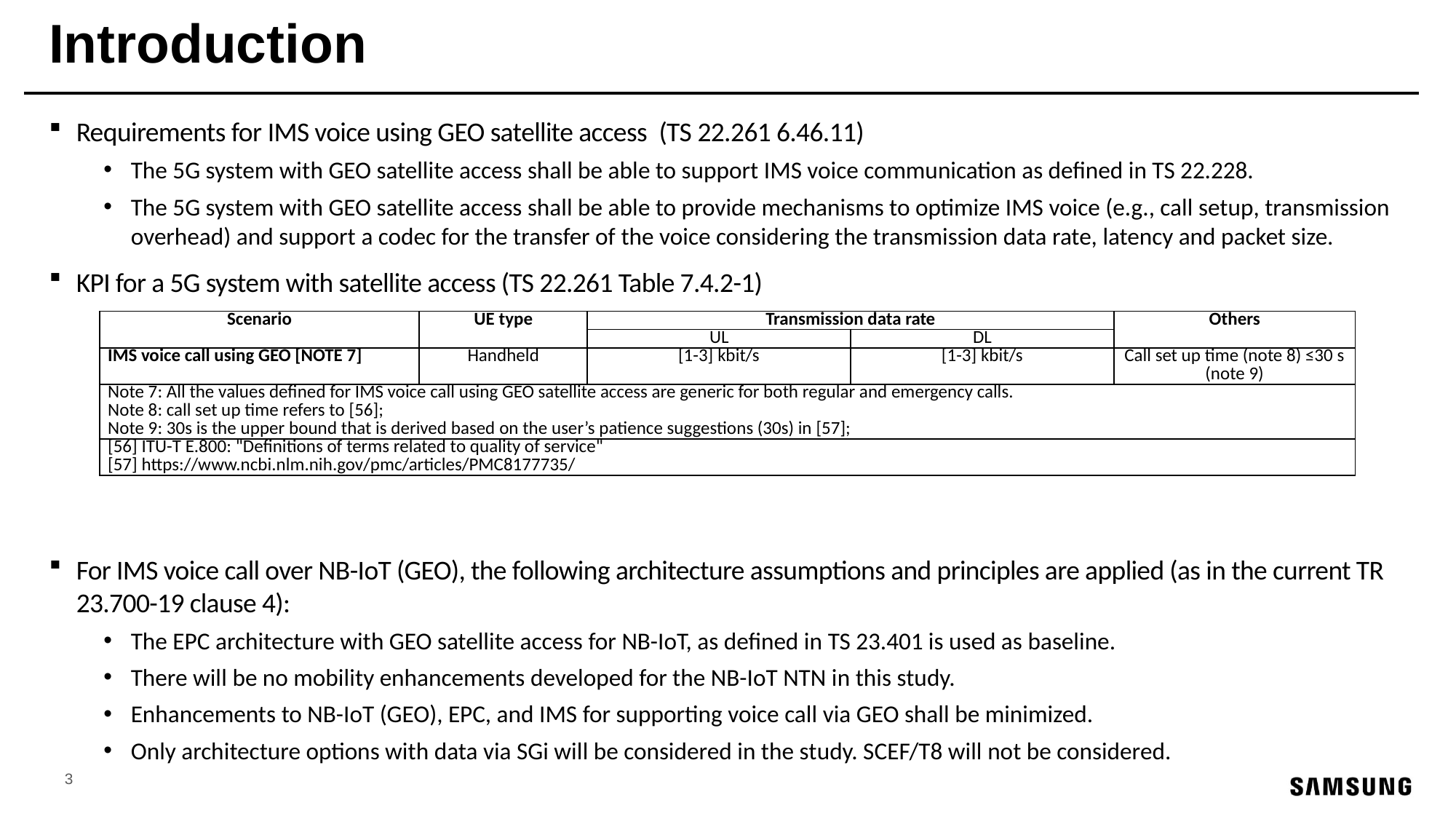

# Introduction
Requirements for IMS voice using GEO satellite access  (TS 22.261 6.46.11)
The 5G system with GEO satellite access shall be able to support IMS voice communication as defined in TS 22.228.
The 5G system with GEO satellite access shall be able to provide mechanisms to optimize IMS voice (e.g., call setup, transmission overhead) and support a codec for the transfer of the voice considering the transmission data rate, latency and packet size.
KPI for a 5G system with satellite access (TS 22.261 Table 7.4.2-1)

For IMS voice call over NB-IoT (GEO), the following architecture assumptions and principles are applied (as in the current TR 23.700-19 clause 4):
The EPC architecture with GEO satellite access for NB-IoT, as defined in TS 23.401 is used as baseline.
There will be no mobility enhancements developed for the NB-IoT NTN in this study.
Enhancements to NB-IoT (GEO), EPC, and IMS for supporting voice call via GEO shall be minimized.
Only architecture options with data via SGi will be considered in the study. SCEF/T8 will not be considered.

| Scenario | UE type | Transmission data rate |  | Others |
| --- | --- | --- | --- | --- |
|  |  | UL | DL |  |
| IMS voice call using GEO [NOTE 7] | Handheld | [1-3] kbit/s | [1-3] kbit/s | Call set up time (note 8) ≤30 s (note 9) |
| Note 7: All the values defined for IMS voice call using GEO satellite access are generic for both regular and emergency calls. Note 8: call set up time refers to [56]; Note 9: 30s is the upper bound that is derived based on the user’s patience suggestions (30s) in [57]; |  |  |  |  |
| [56] ITU-T E.800: "Definitions of terms related to quality of service" [57] https://www.ncbi.nlm.nih.gov/pmc/articles/PMC8177735/ |  |  |  |  |
3